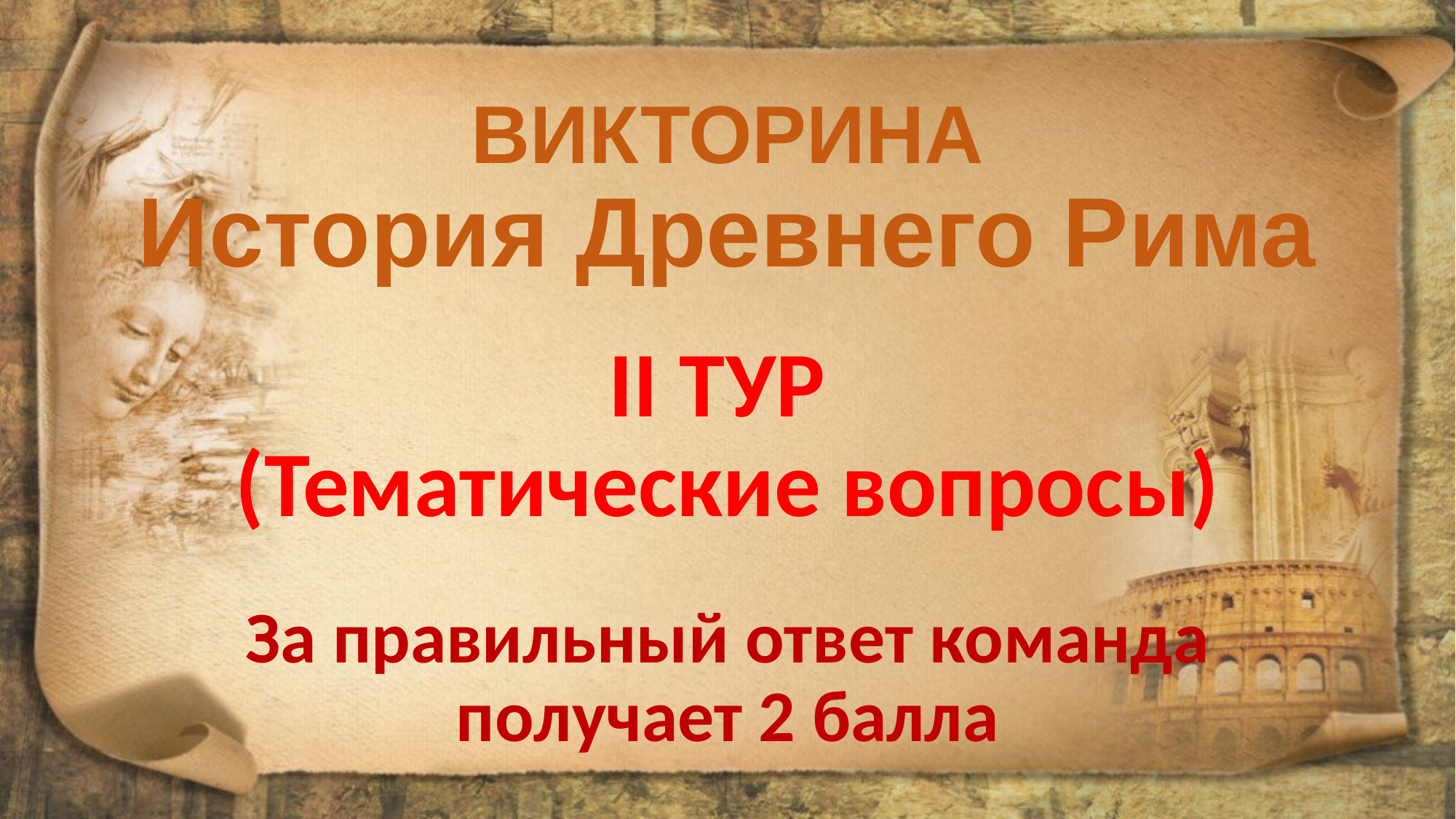

# ВИКТОРИНА История Древнего Рима II ТУР (Тематические вопросы)
За правильный ответ команда получает 2 балла